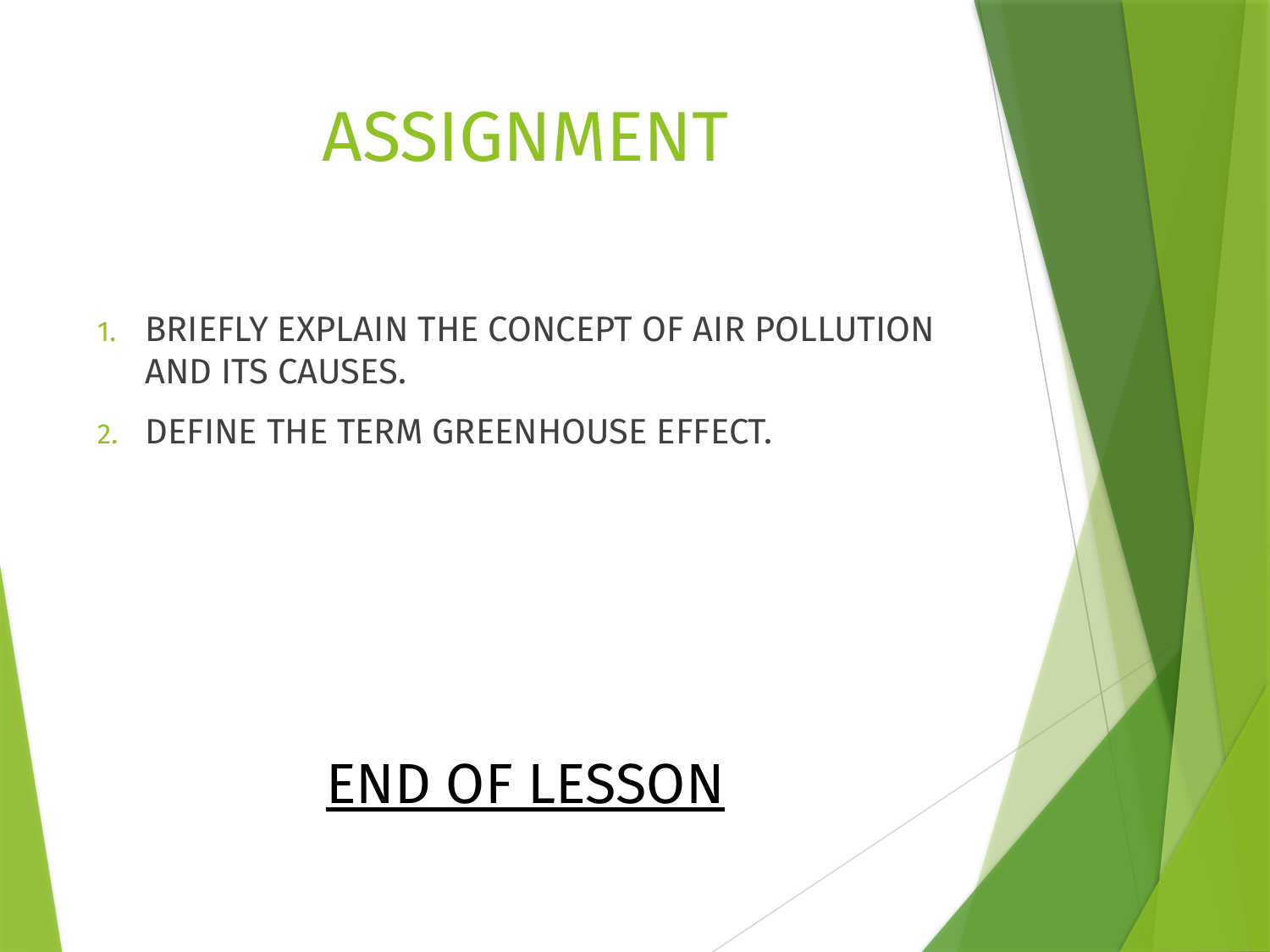

# ASSIGNMENT
BRIEFLY EXPLAIN THE CONCEPT OF AIR POLLUTION AND ITS CAUSES.
DEFINE THE TERM GREENHOUSE EFFECT.

END OF LESSON